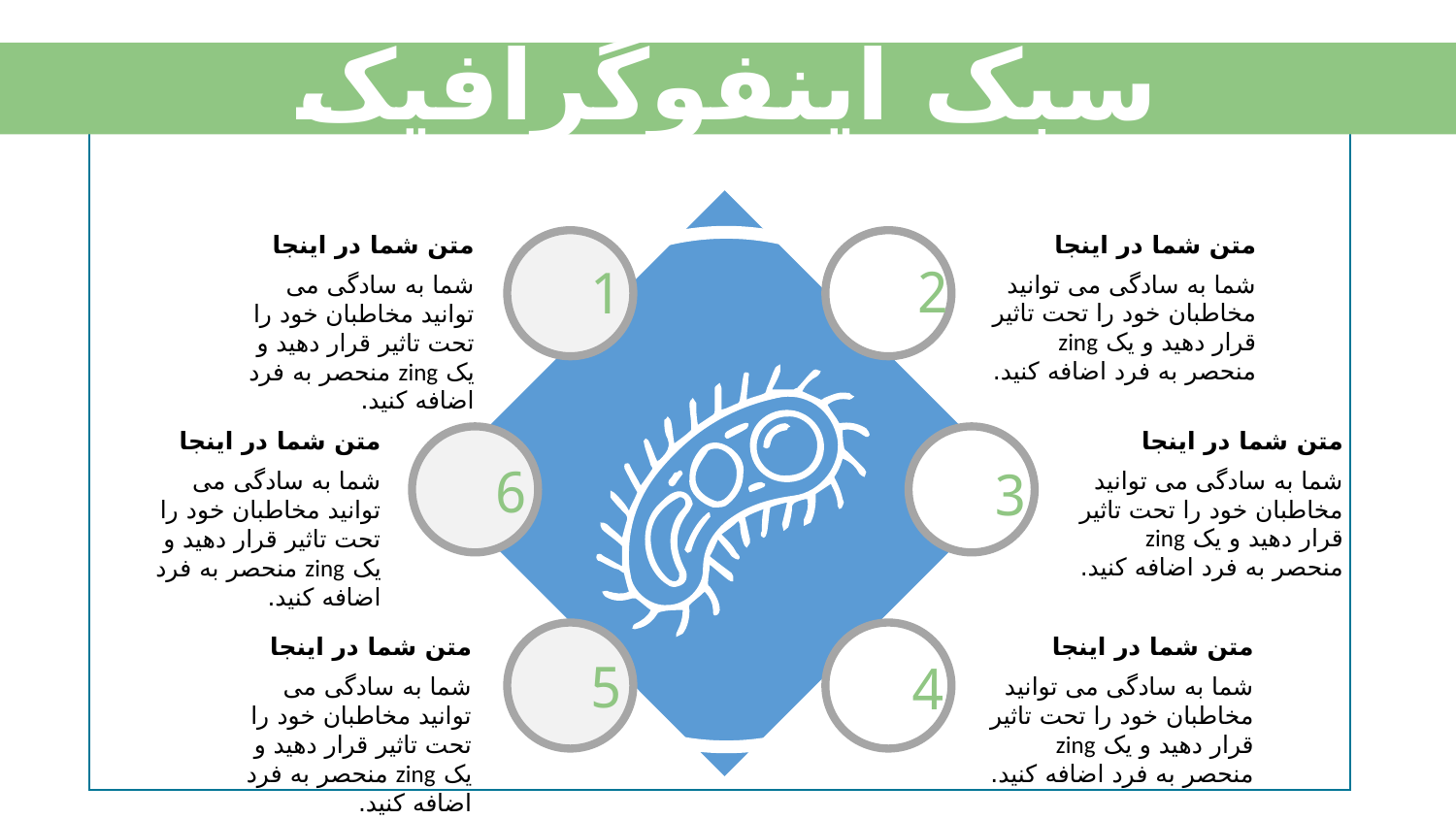

سبک اینفوگرافیک

متن شما در اینجا
شما به سادگی می توانید مخاطبان خود را تحت تاثیر قرار دهید و یک zing منحصر به فرد اضافه کنید.
متن شما در اینجا
شما به سادگی می توانید مخاطبان خود را تحت تاثیر قرار دهید و یک zing منحصر به فرد اضافه کنید.

2
1

متن شما در اینجا
شما به سادگی می توانید مخاطبان خود را تحت تاثیر قرار دهید و یک zing منحصر به فرد اضافه کنید.
متن شما در اینجا
شما به سادگی می توانید مخاطبان خود را تحت تاثیر قرار دهید و یک zing منحصر به فرد اضافه کنید.

6
3

متن شما در اینجا
شما به سادگی می توانید مخاطبان خود را تحت تاثیر قرار دهید و یک zing منحصر به فرد اضافه کنید.
متن شما در اینجا
شما به سادگی می توانید مخاطبان خود را تحت تاثیر قرار دهید و یک zing منحصر به فرد اضافه کنید.
5
4